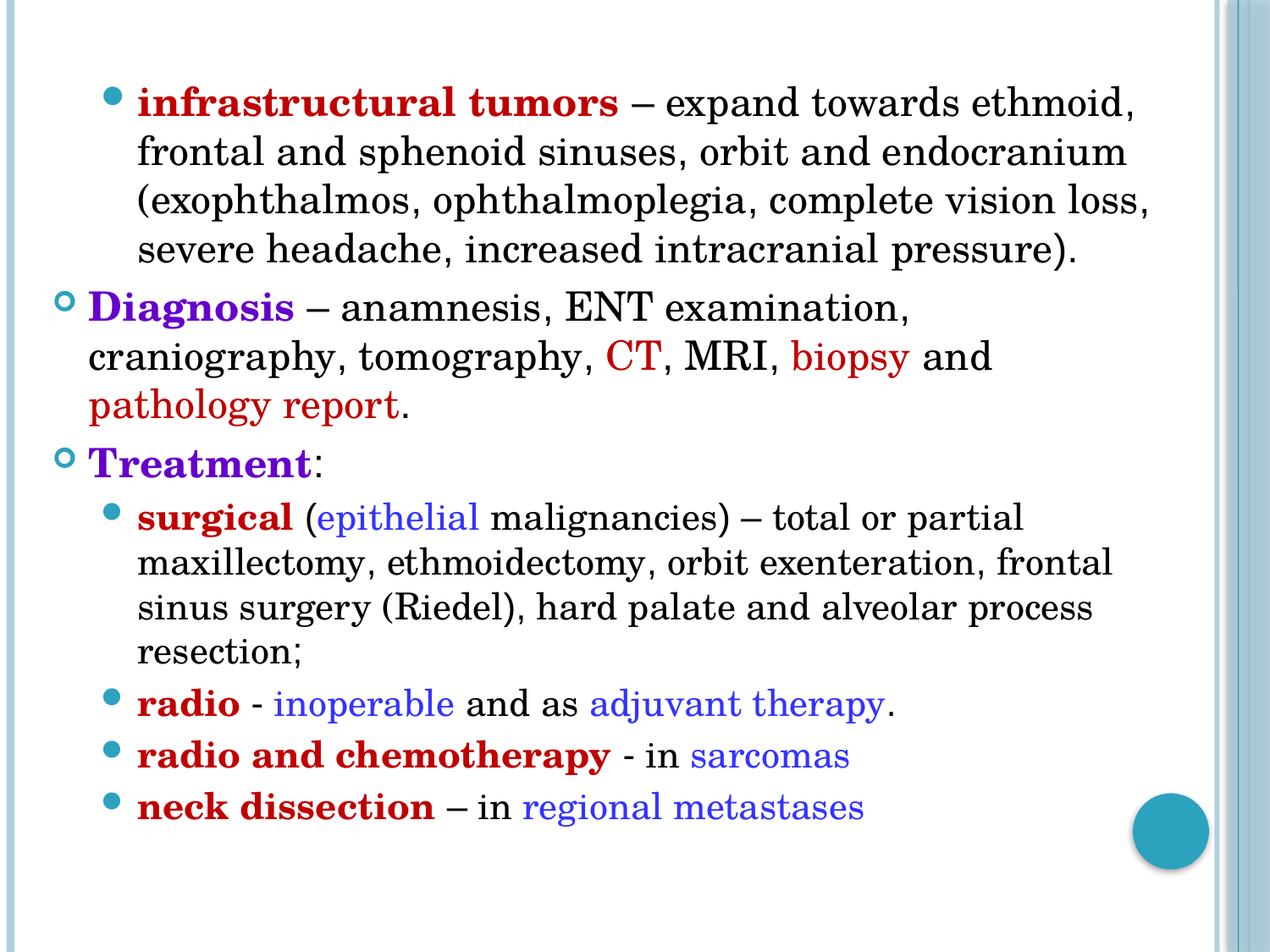

infrastructural tumors – expand towards ethmoid, frontal and sphenoid sinuses, orbit and endocranium (exophthalmos, ophthalmoplegia, complete vision loss, severe headache, increased intracranial pressure).
Diagnosis – anamnesis, ENT examination, craniography, tomography, CT, MRI, biopsy and pathology report.
Treatment:
surgical (epithelial malignancies) – total or partial maxillectomy, ethmoidectomy, orbit exenteration, frontal sinus surgery (Riedel), hard palate and alveolar process resection;
radio - inoperable and as adjuvant therapy.
radio and chemotherapy - in sarcomas
neck dissection – in regional metastases